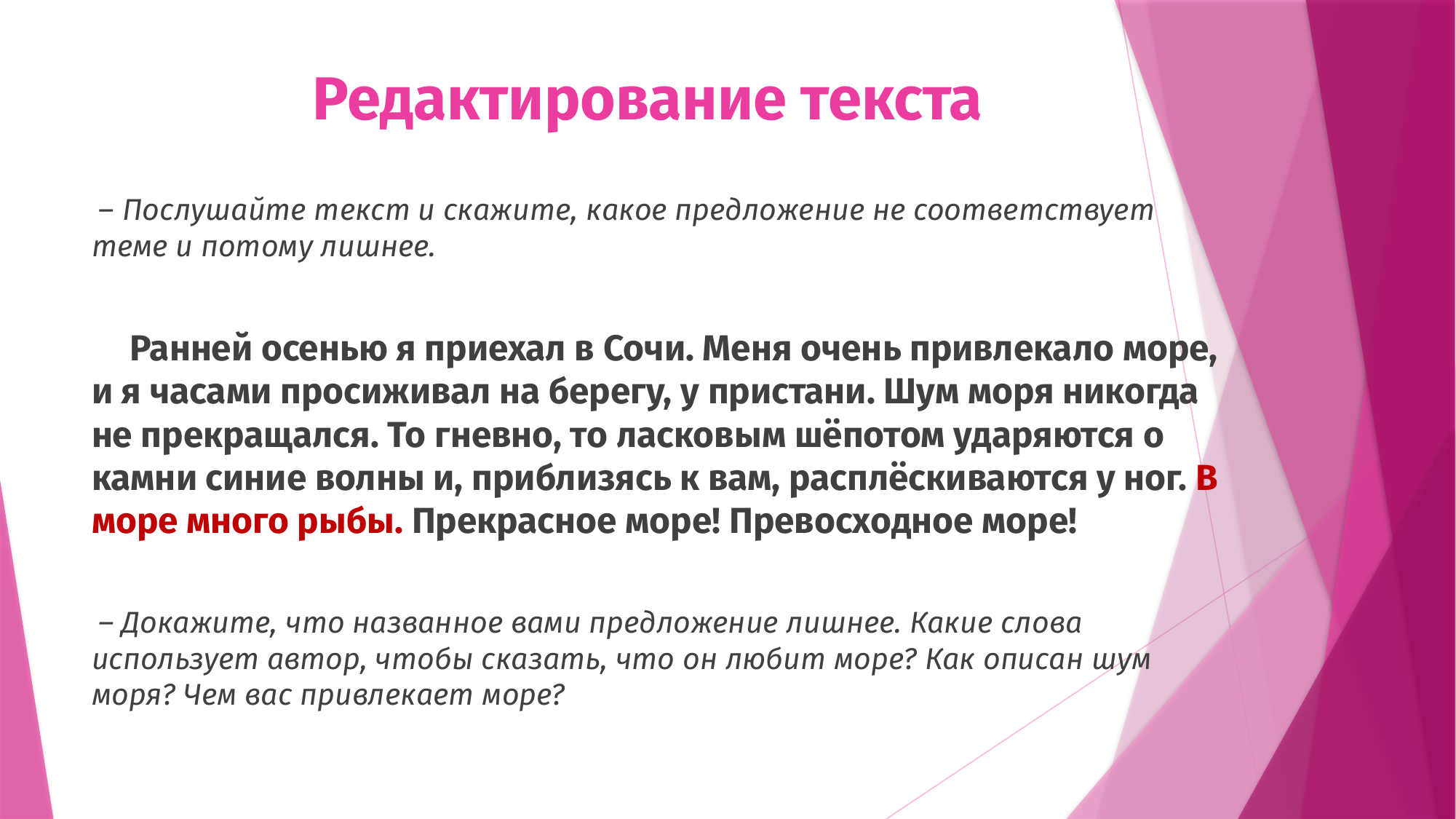

# Редактирование текста
 – Послушайте текст и скажите, какое предложение не соответствует теме и потому лишнее.

      Ранней осенью я приехал в Сочи. Меня очень привлекало море, и я часами просиживал на берегу, у пристани. Шум моря никогда не прекращался. То гневно, то ласковым шёпотом ударяются о камни синие волны и, приблизясь к вам, расплёскиваются у ног. В море много рыбы. Прекрасное море! Превосходное море!

 – Докажите, что названное вами предложение лишнее. Какие слова использует автор, чтобы сказать, что он любит море? Как описан шум моря? Чем вас привлекает море?